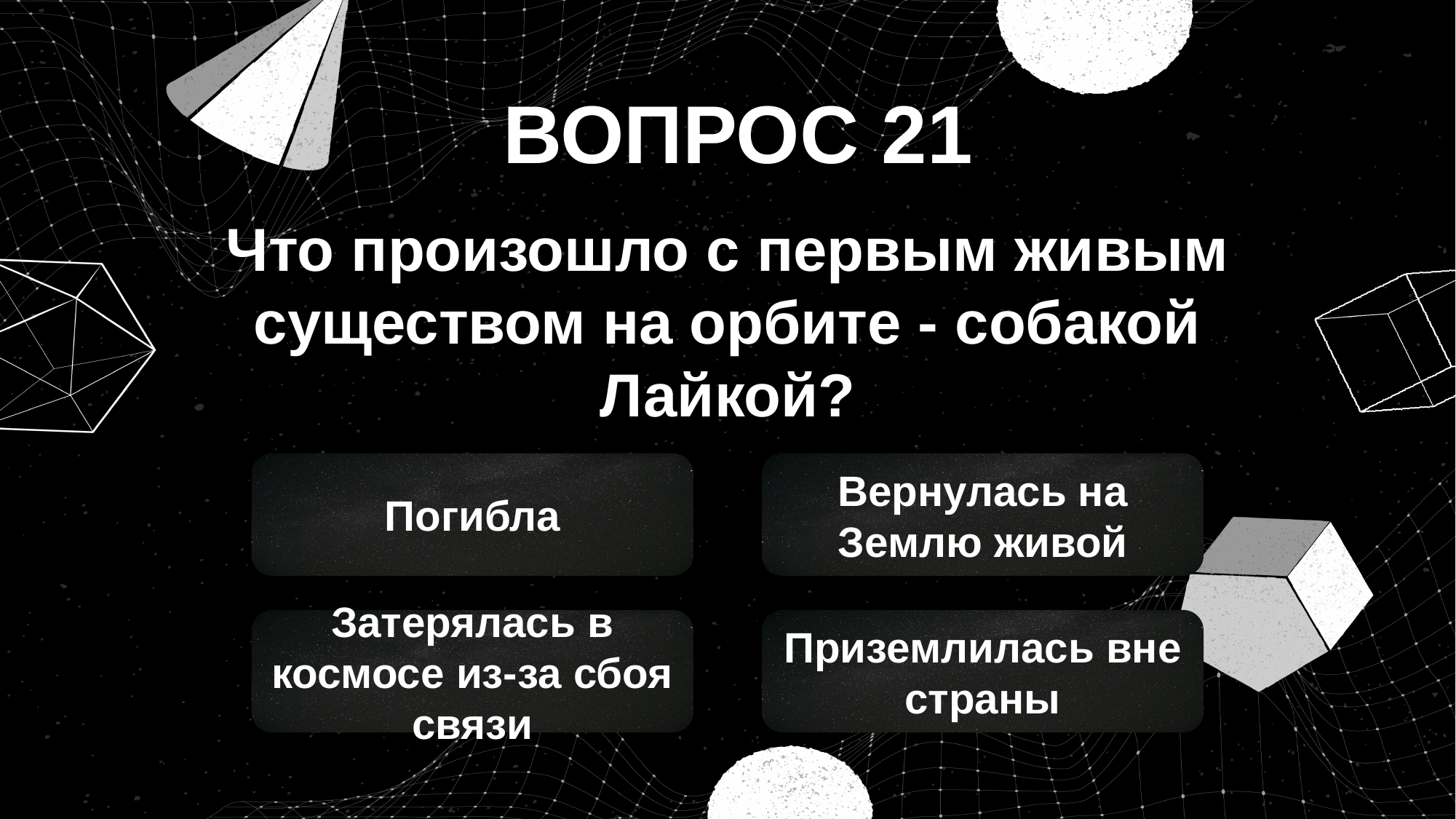

ВОПРОС 21
Что произошло с первым живым существом на орбите - собакой Лайкой?
Вернулась на Землю живой
Погибла
Затерялась в космосе из-за сбоя связи
Приземлилась вне страны